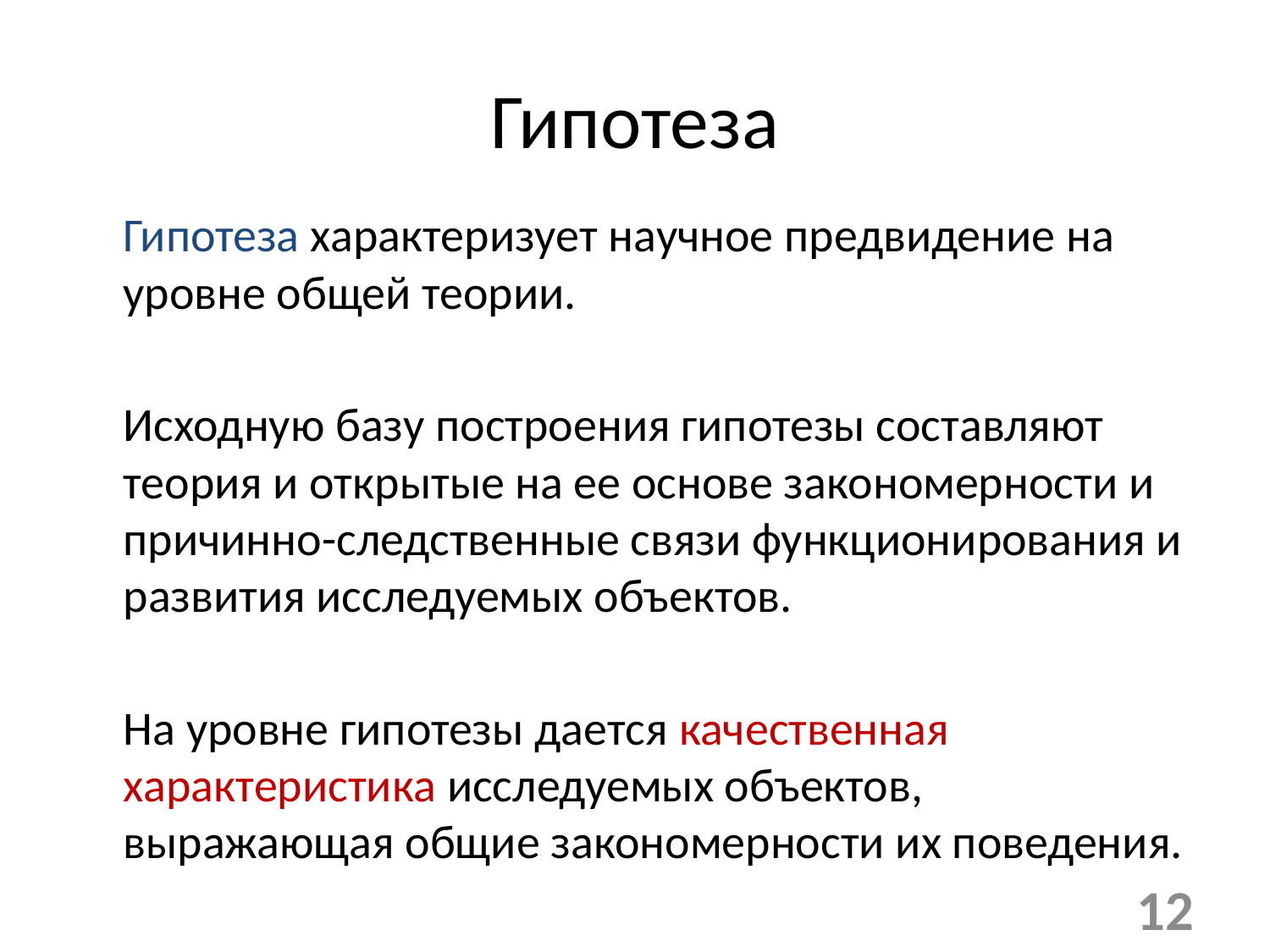

# Гипотеза
	Гипотеза характеризует научное предвидение на уровне общей теории.

	Исходную базу построения гипотезы составляют теория и открытые на ее основе закономерности и причинно-следственные связи функционирования и развития исследуемых объектов.

	На уровне гипотезы дается качественная характеристика исследуемых объектов, выражающая общие закономерности их поведения.
12